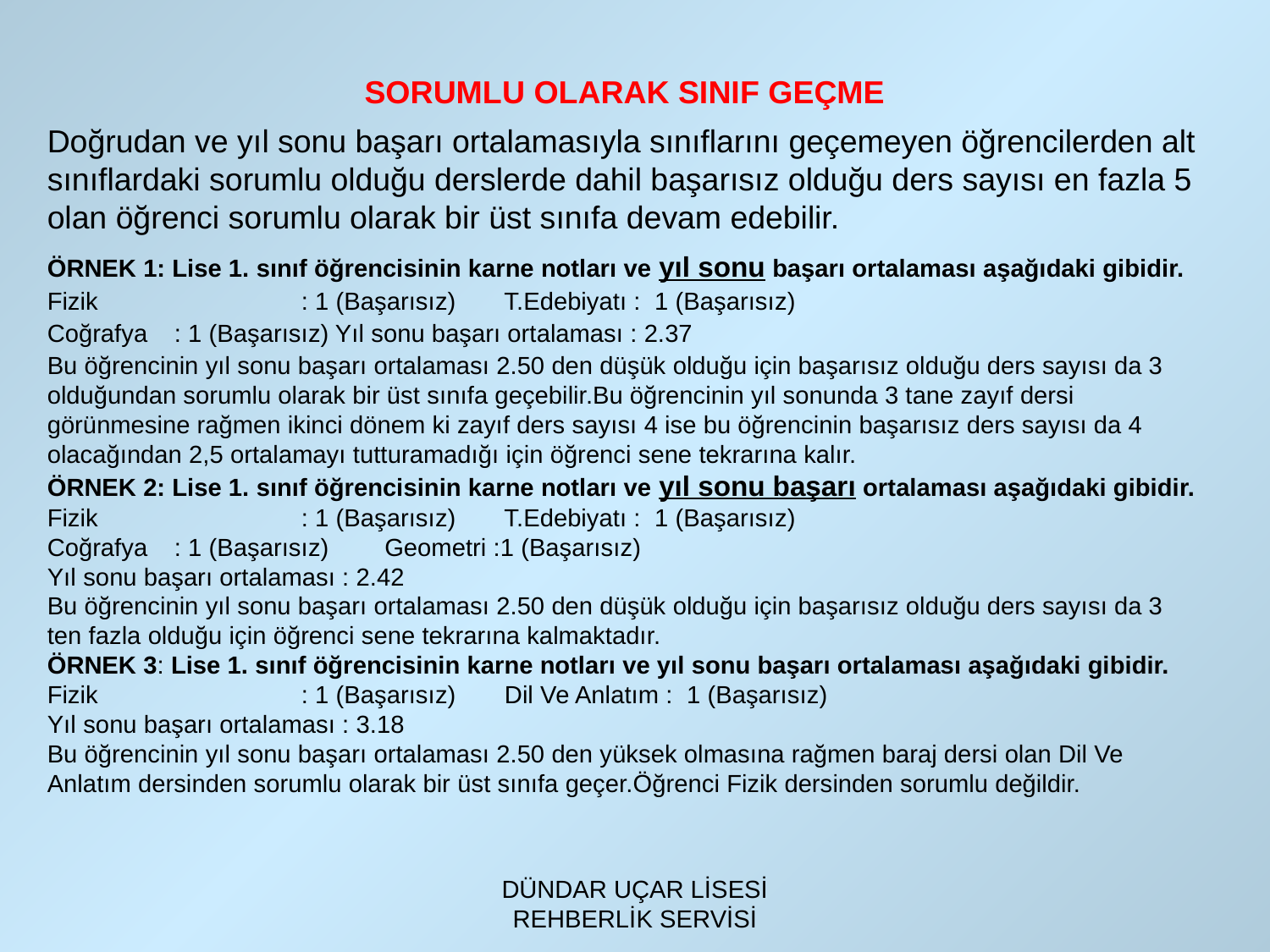

SORUMLU OLARAK SINIF GEÇME
Doğrudan ve yıl sonu başarı ortalamasıyla sınıflarını geçemeyen öğrencilerden alt sınıflardaki sorumlu olduğu derslerde dahil başarısız olduğu ders sayısı en fazla 5 olan öğrenci sorumlu olarak bir üst sınıfa devam edebilir.
ÖRNEK 1: Lise 1. sınıf öğrencisinin karne notları ve yıl sonu başarı ortalaması aşağıdaki gibidir.
Fizik		: 1 (Başarısız)       T.Edebiyatı :  1 (Başarısız)
Coğrafya	: 1 (Başarısız) Yıl sonu başarı ortalaması : 2.37
Bu öğrencinin yıl sonu başarı ortalaması 2.50 den düşük olduğu için başarısız olduğu ders sayısı da 3 olduğundan sorumlu olarak bir üst sınıfa geçebilir.Bu öğrencinin yıl sonunda 3 tane zayıf dersi görünmesine rağmen ikinci dönem ki zayıf ders sayısı 4 ise bu öğrencinin başarısız ders sayısı da 4 olacağından 2,5 ortalamayı tutturamadığı için öğrenci sene tekrarına kalır.
ÖRNEK 2: Lise 1. sınıf öğrencisinin karne notları ve yıl sonu başarı ortalaması aşağıdaki gibidir.
Fizik		: 1 (Başarısız)       T.Edebiyatı :  1 (Başarısız)
Coğrafya	: 1 (Başarısız)        Geometri :1 (Başarısız)
Yıl sonu başarı ortalaması : 2.42
Bu öğrencinin yıl sonu başarı ortalaması 2.50 den düşük olduğu için başarısız olduğu ders sayısı da 3 ten fazla olduğu için öğrenci sene tekrarına kalmaktadır.
ÖRNEK 3: Lise 1. sınıf öğrencisinin karne notları ve yıl sonu başarı ortalaması aşağıdaki gibidir.
Fizik		: 1 (Başarısız)       Dil Ve Anlatım :  1 (Başarısız)
Yıl sonu başarı ortalaması : 3.18
Bu öğrencinin yıl sonu başarı ortalaması 2.50 den yüksek olmasına rağmen baraj dersi olan Dil Ve Anlatım dersinden sorumlu olarak bir üst sınıfa geçer.Öğrenci Fizik dersinden sorumlu değildir.

DÜNDAR UÇAR LİSESİ REHBERLİK SERVİSİ